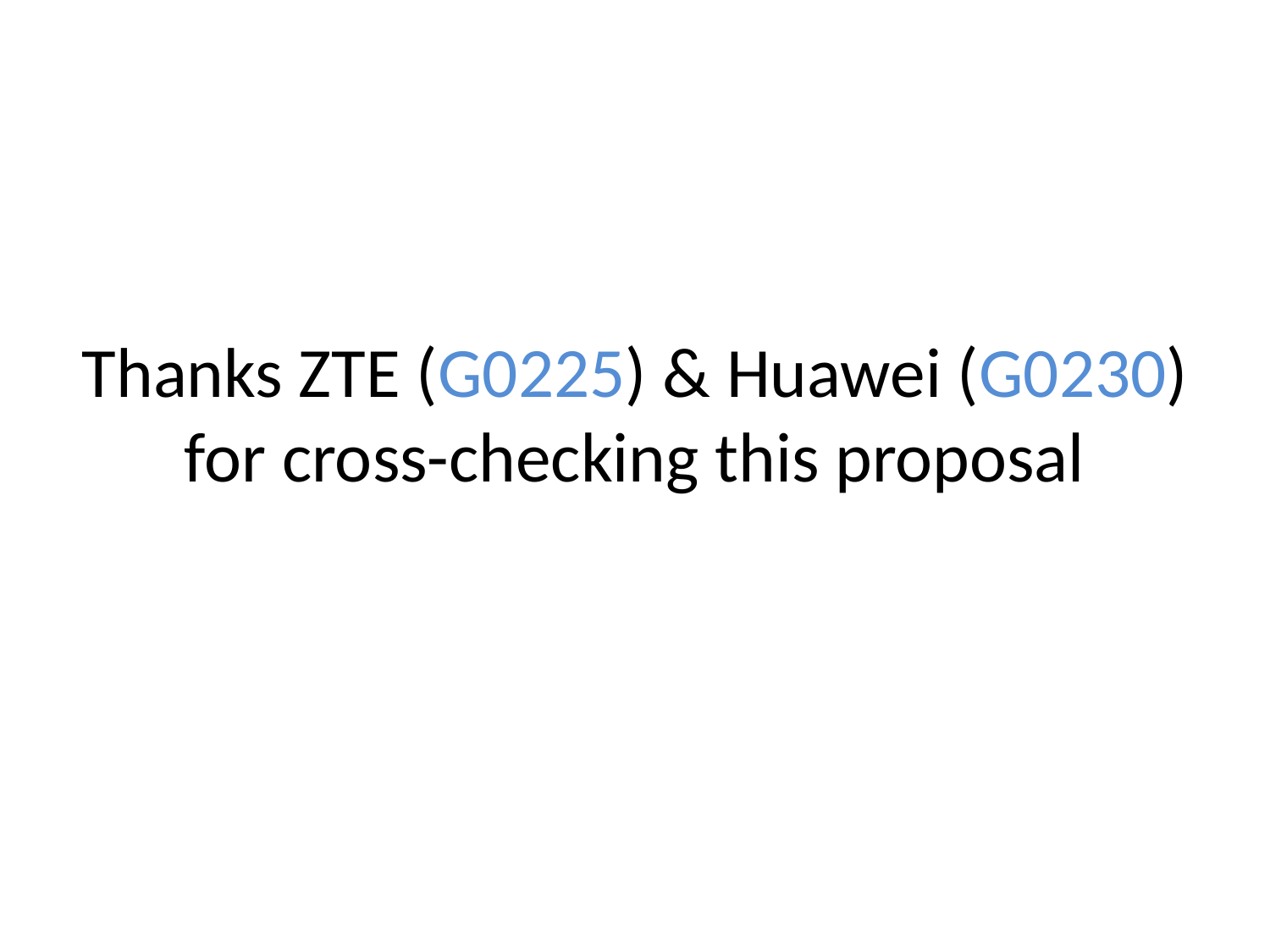

#

Thanks ZTE (G0225) & Huawei (G0230) for cross-checking this proposal